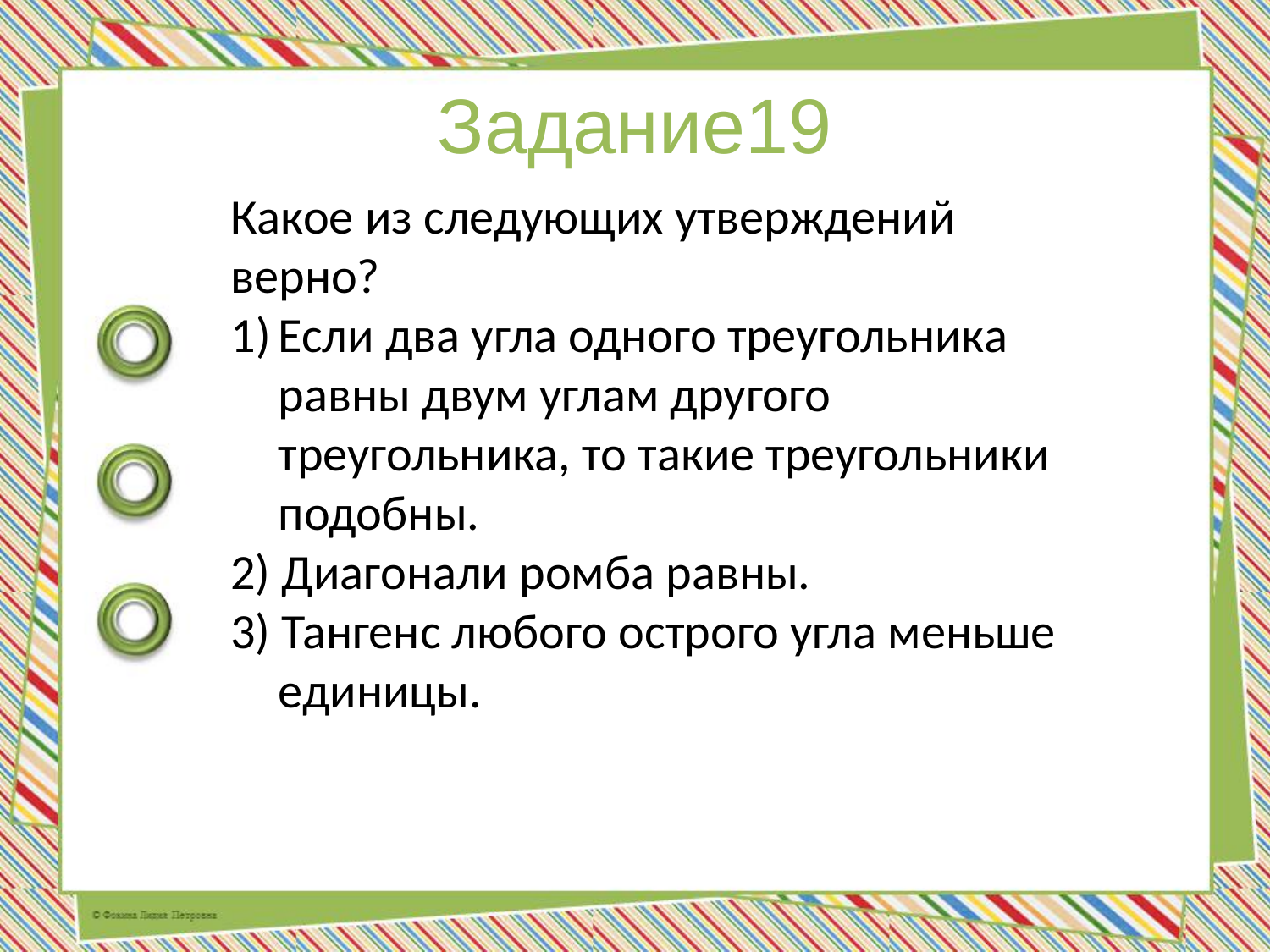

# Задание19
Какое из следующих утверждений верно?
Если два угла одного треугольника равны двум углам другого треугольника, то такие треугольники подобны.
2) Диагонали ромба равны.
3) Тангенс любого острого угла меньше единицы.